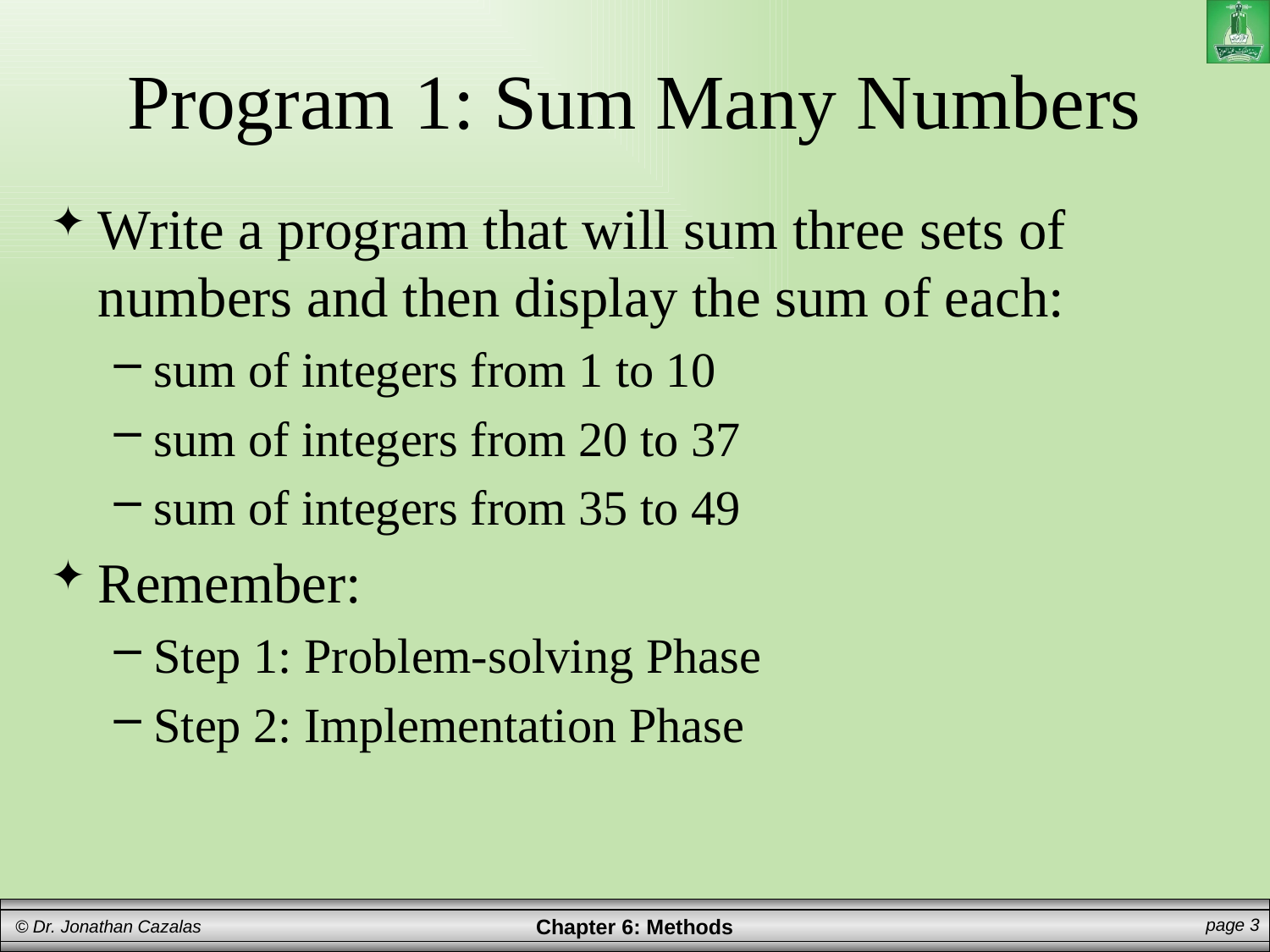

# Program 1: Sum Many Numbers
Write a program that will sum three sets of numbers and then display the sum of each:
sum of integers from 1 to 10
sum of integers from 20 to 37
sum of integers from 35 to 49
Remember:
Step 1: Problem-solving Phase
Step 2: Implementation Phase